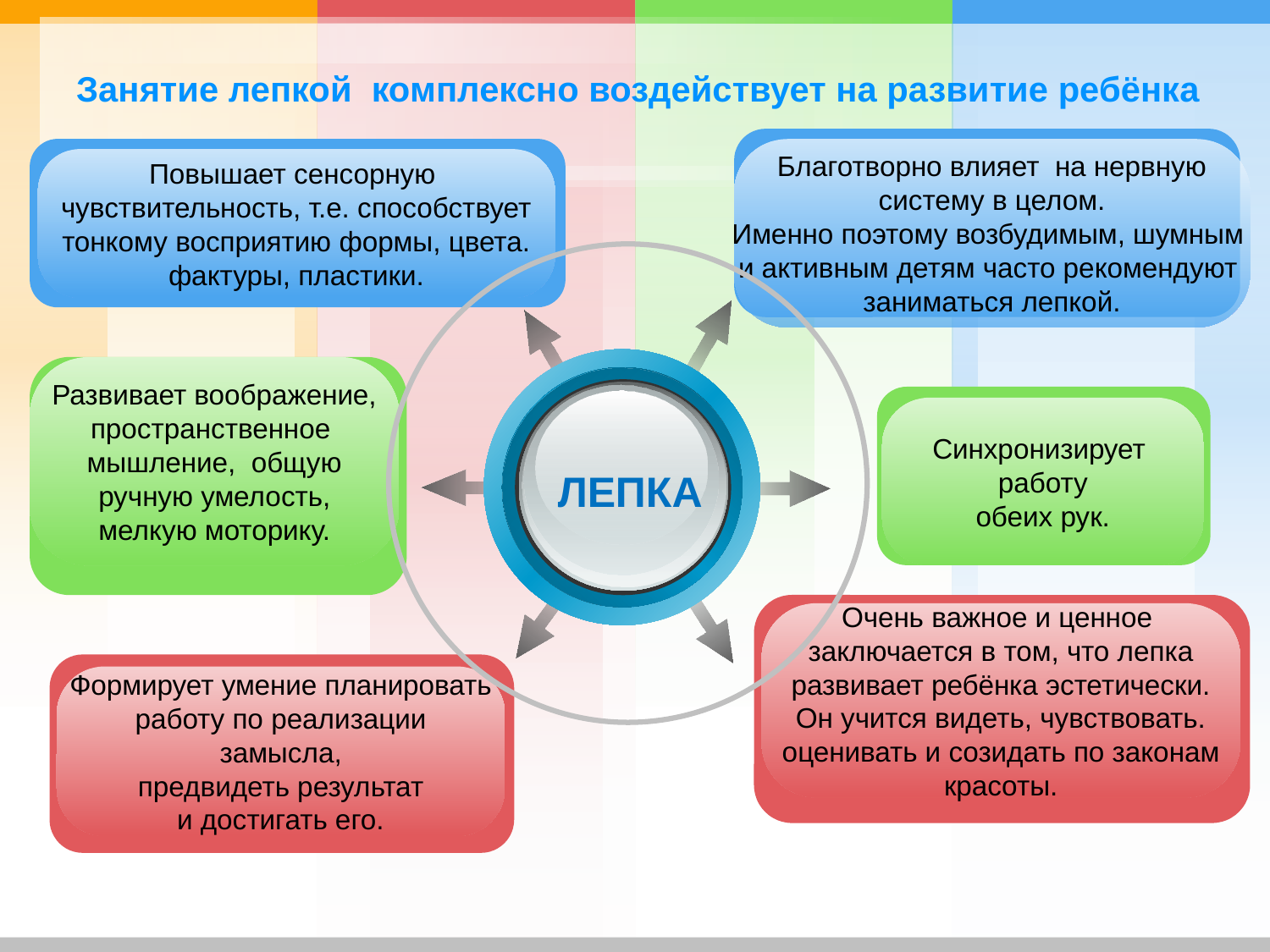

# Занятие лепкой  комплексно воздействует на развитие ребёнка

Благотворно влияет  на нервную
систему в целом.
Именно поэтому возбудимым, шумным
и активным детям часто рекомендуют
заниматься лепкой.

Повышает сенсорную
чувствительность, т.е. способствует
тонкому восприятию формы, цвета.
фактуры, пластики.

ЛЕПКА

Развивает воображение,
пространственное
мышление,  общую
ручную умелость,
мелкую моторику.

Синхронизирует
работу
обеих рук.

Очень важное и ценное
заключается в том, что лепка
развивает ребёнка эстетически.
Он учится видеть, чувствовать.
оценивать и созидать по законам
красоты.

Формирует умение планировать
работу по реализации
замысла,
предвидеть результат
и достигать его.